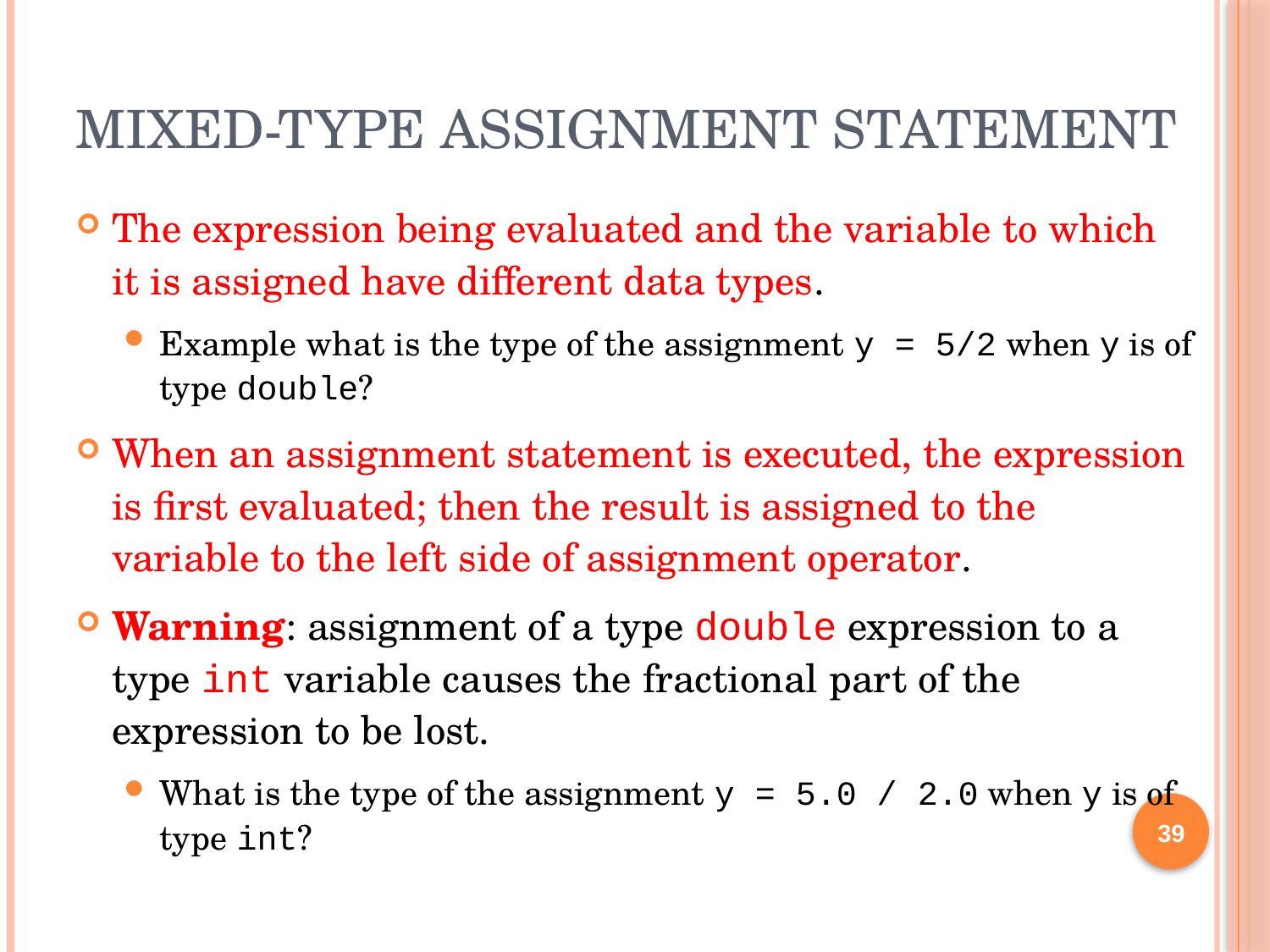

# Mixed-Type Assignment Statement
The expression being evaluated and the variable to which it is assigned have different data types.
Example what is the type of the assignment y = 5/2 when y is of type double?
When an assignment statement is executed, the expression is first evaluated; then the result is assigned to the variable to the left side of assignment operator.
Warning: assignment of a type double expression to a type int variable causes the fractional part of the expression to be lost.
What is the type of the assignment y = 5.0 / 2.0 when y is of type int?
39